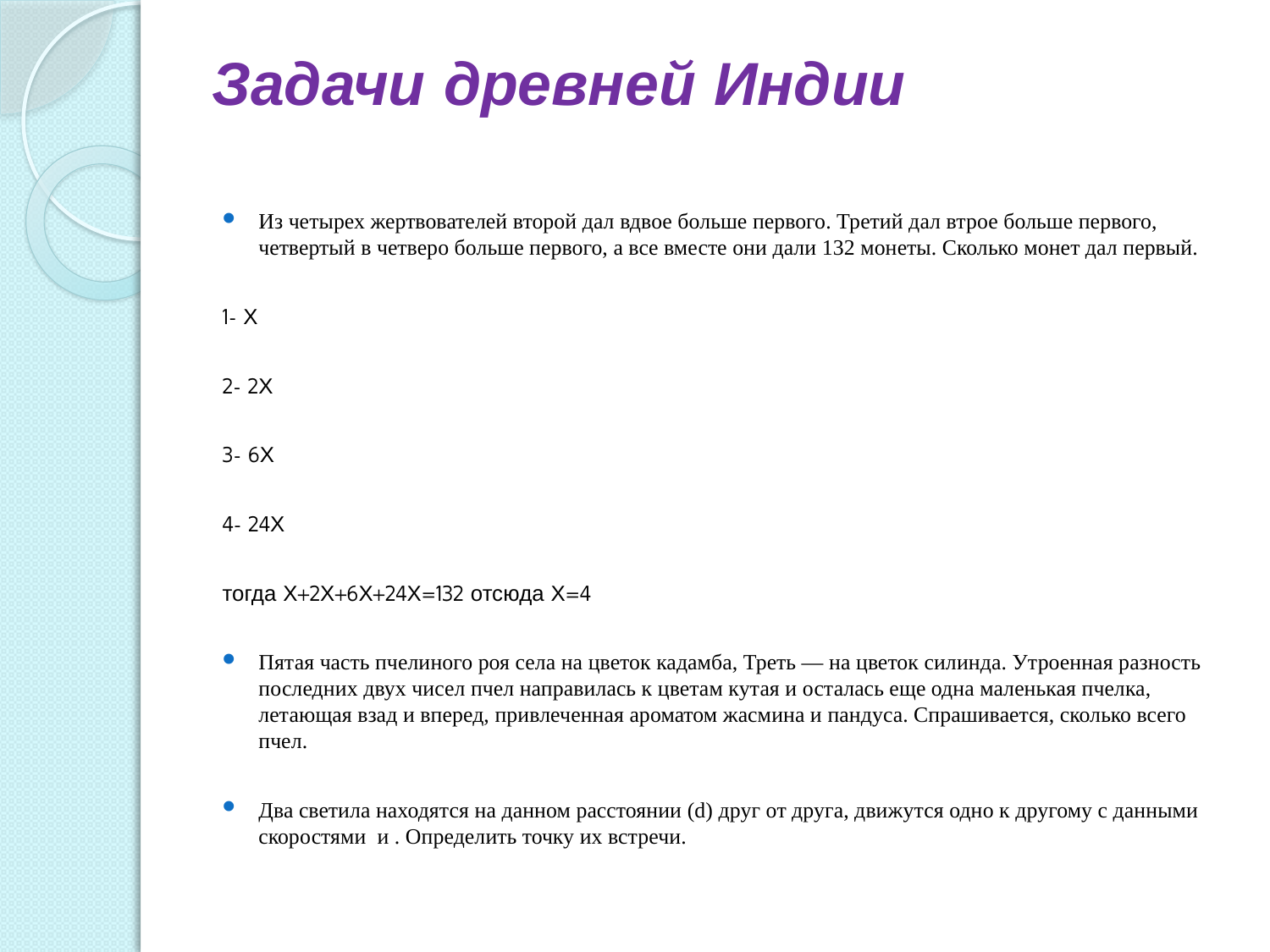

# Задачи древней Индии
Из четырех жертвователей второй дал вдвое больше первого. Третий дал втрое больше первого, четвертый в четверо больше первого, а все вместе они дали 132 монеты. Сколько монет дал первый.

1- Х

2- 2Х

3- 6Х

4- 24Х

тогда Х+2Х+6Х+24Х=132 отсюда Х=4

Пятая часть пчелиного роя села на цветок кадамба, Треть — на цветок силинда. Утроенная разность последних двух чисел пчел направилась к цветам кутая и осталась еще одна маленькая пчелка, летающая взад и вперед, привлеченная ароматом жасмина и пандуса. Спрашивается, сколько всего пчел.

Два светила находятся на данном расстоянии (d) друг от друга, движутся одно к другому с данными скоростями  и . Определить точку их встречи.